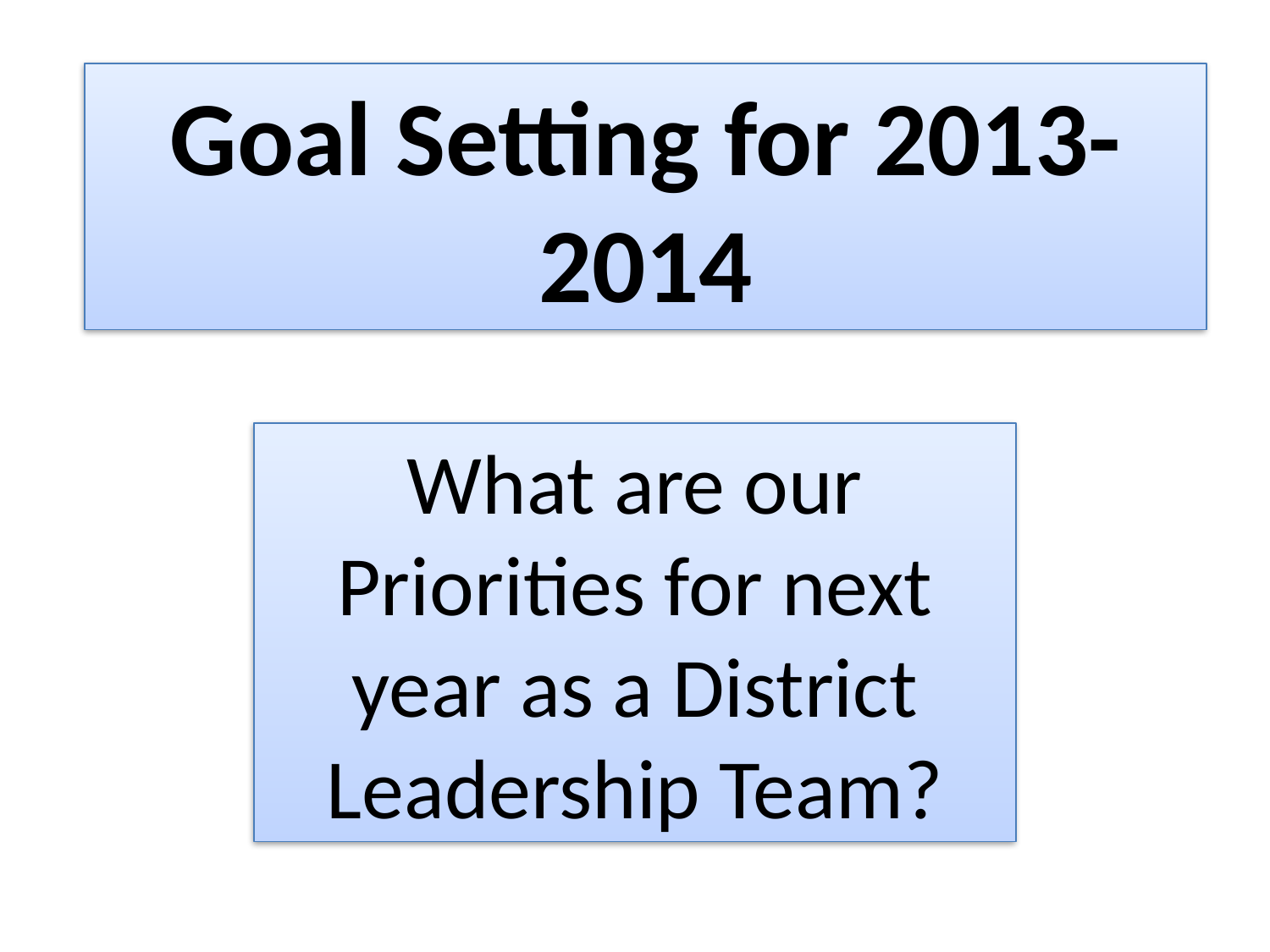

Goal Setting for 2013-2014
What are our Priorities for next year as a District Leadership Team?